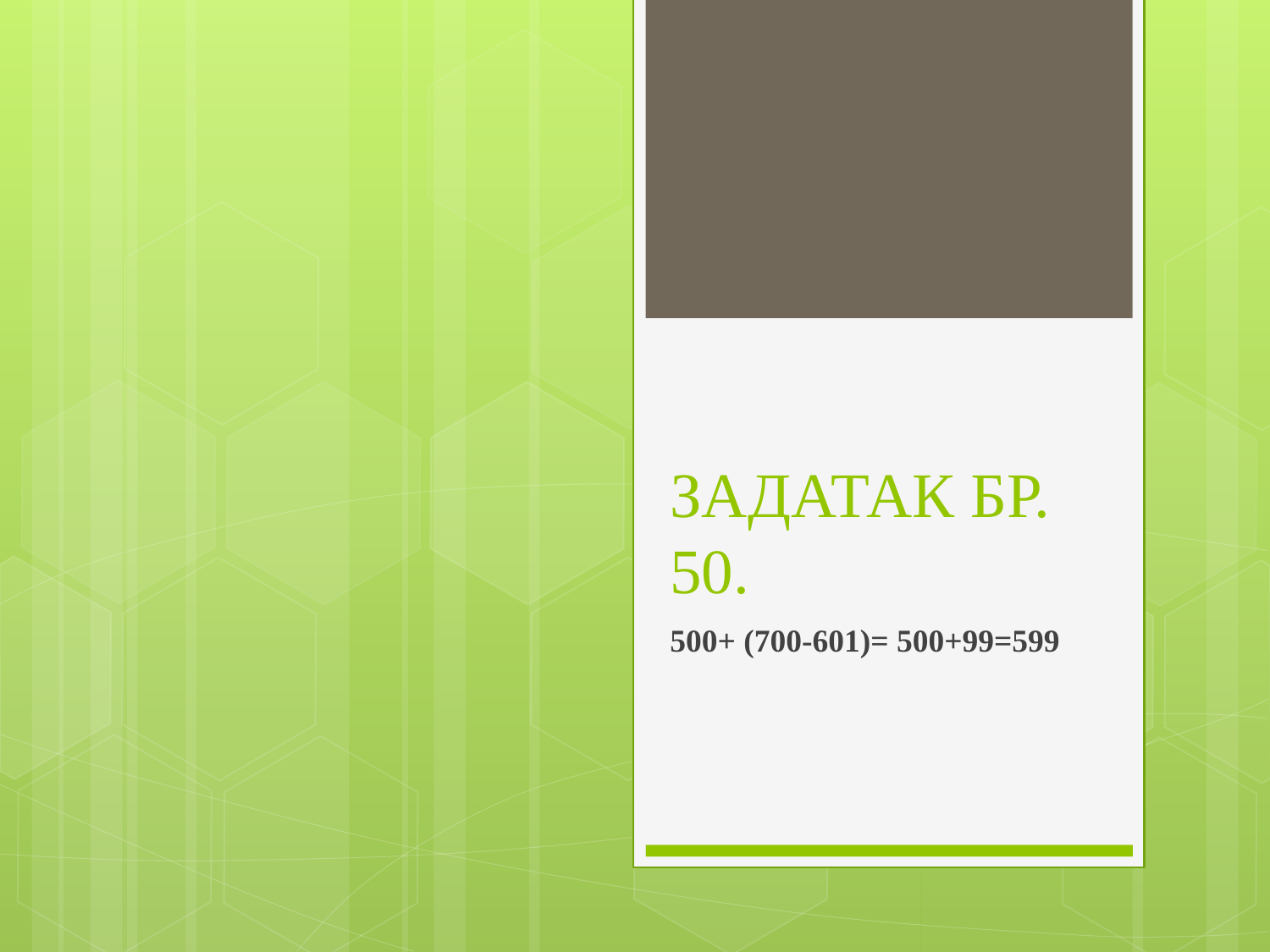

# ЗАДАТАК БР. 50.
500+ (700-601)= 500+99=599